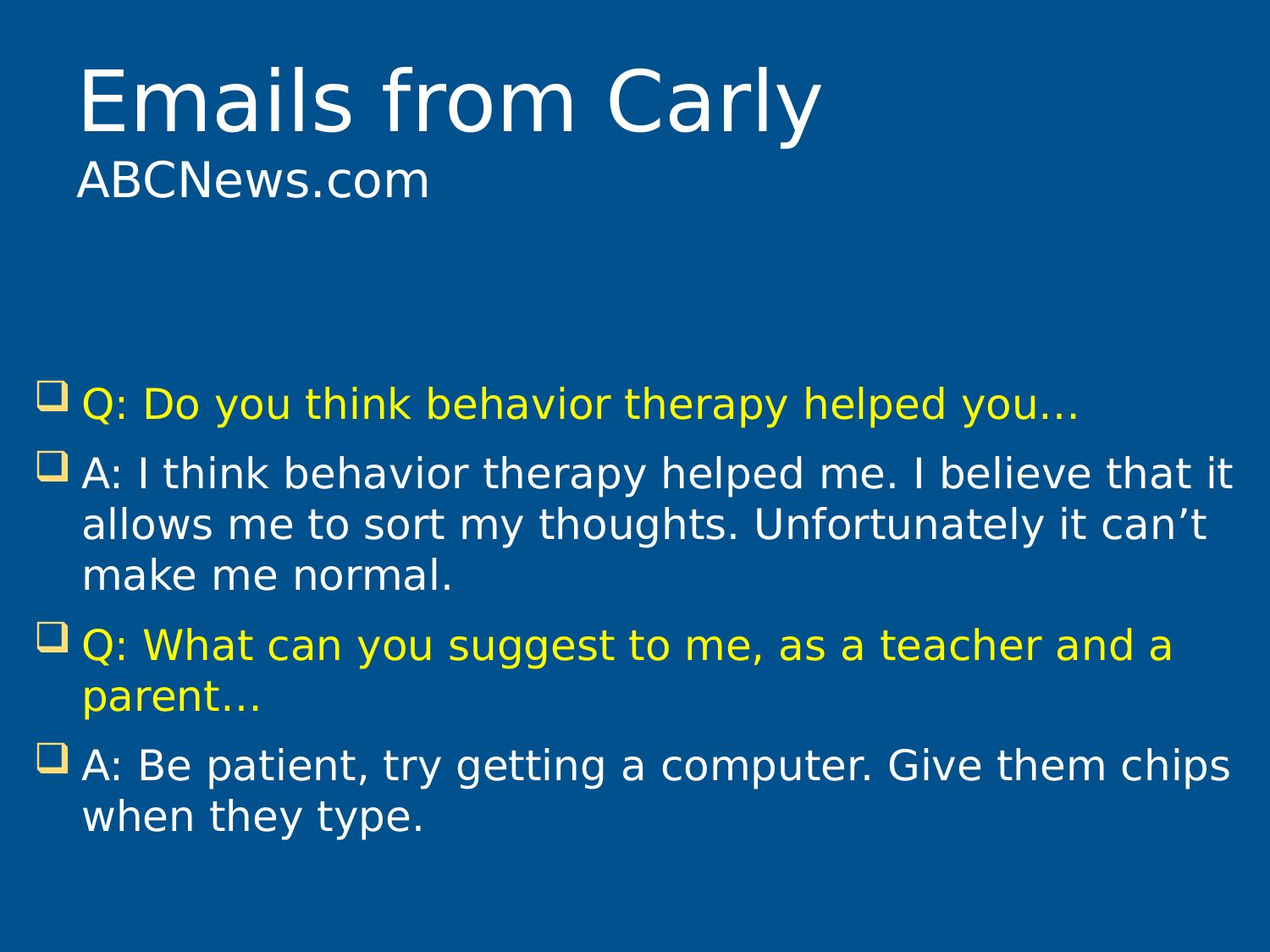

# Emails from Carly ABCNews.com
Q: Do you think behavior therapy helped you…
A: I think behavior therapy helped me. I believe that it allows me to sort my thoughts. Unfortunately it can’t make me normal.
Q: What can you suggest to me, as a teacher and a parent…
A: Be patient, try getting a computer. Give them chips when they type.